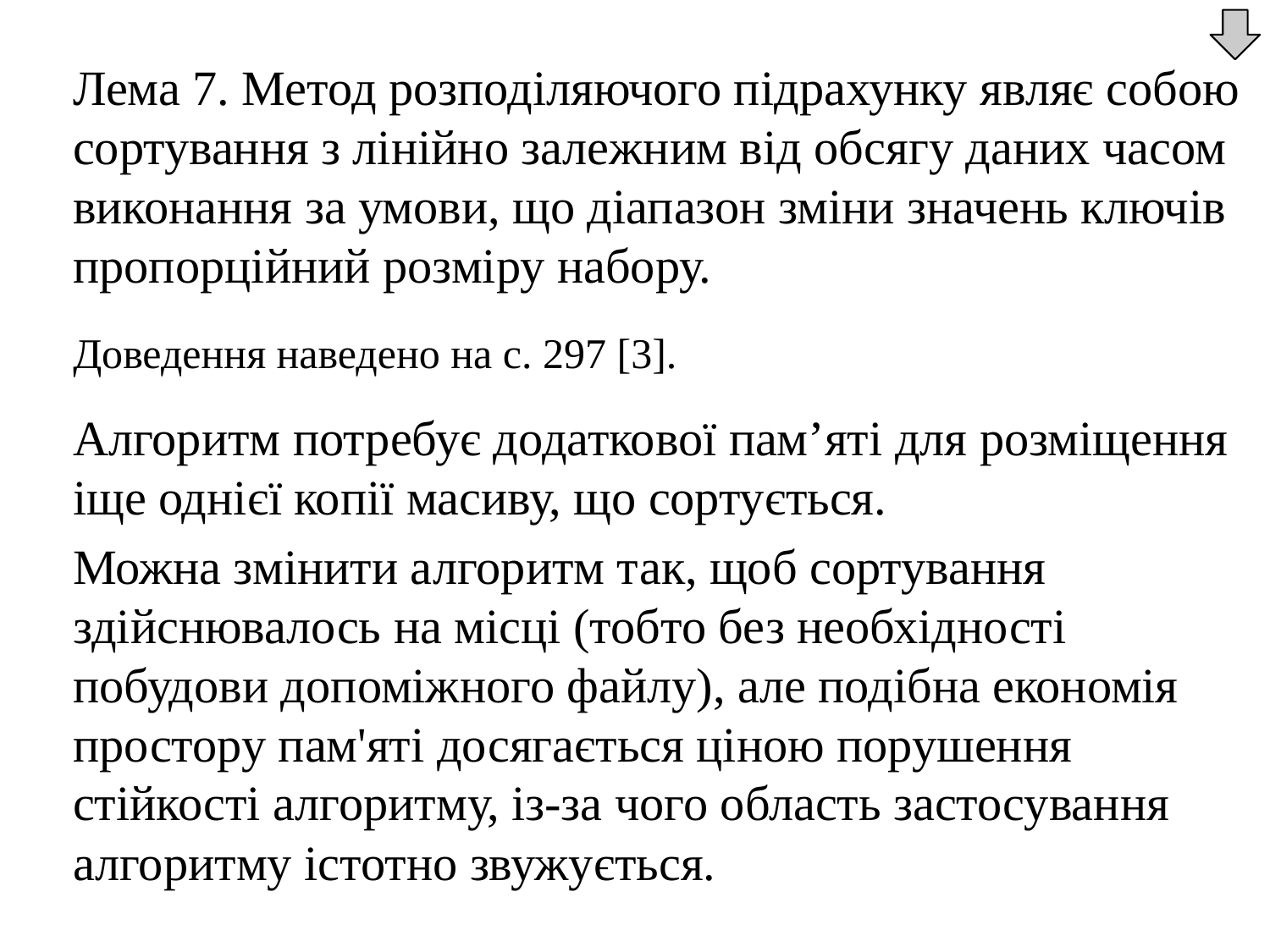

Лема 7. Метод розподіляючого підрахунку являє собою сортування з лінійно залежним від обсягу даних часом виконання за умови, що діапазон зміни значень ключів пропорційний розміру набору.

	Доведення наведено на с. 297 [3].

	Алгоритм потребує додаткової пам’яті для розміщення іще однієї копії масиву, що сортується.
	Можна змінити алгоритм так, щоб сортування здійснювалось на місці (тобто без необхідності побудови допоміжного файлу), але подібна економія простору пам'яті досягається ціною порушення стійкості алгоритму, із-за чого область застосування алгоритму істотно звужується.